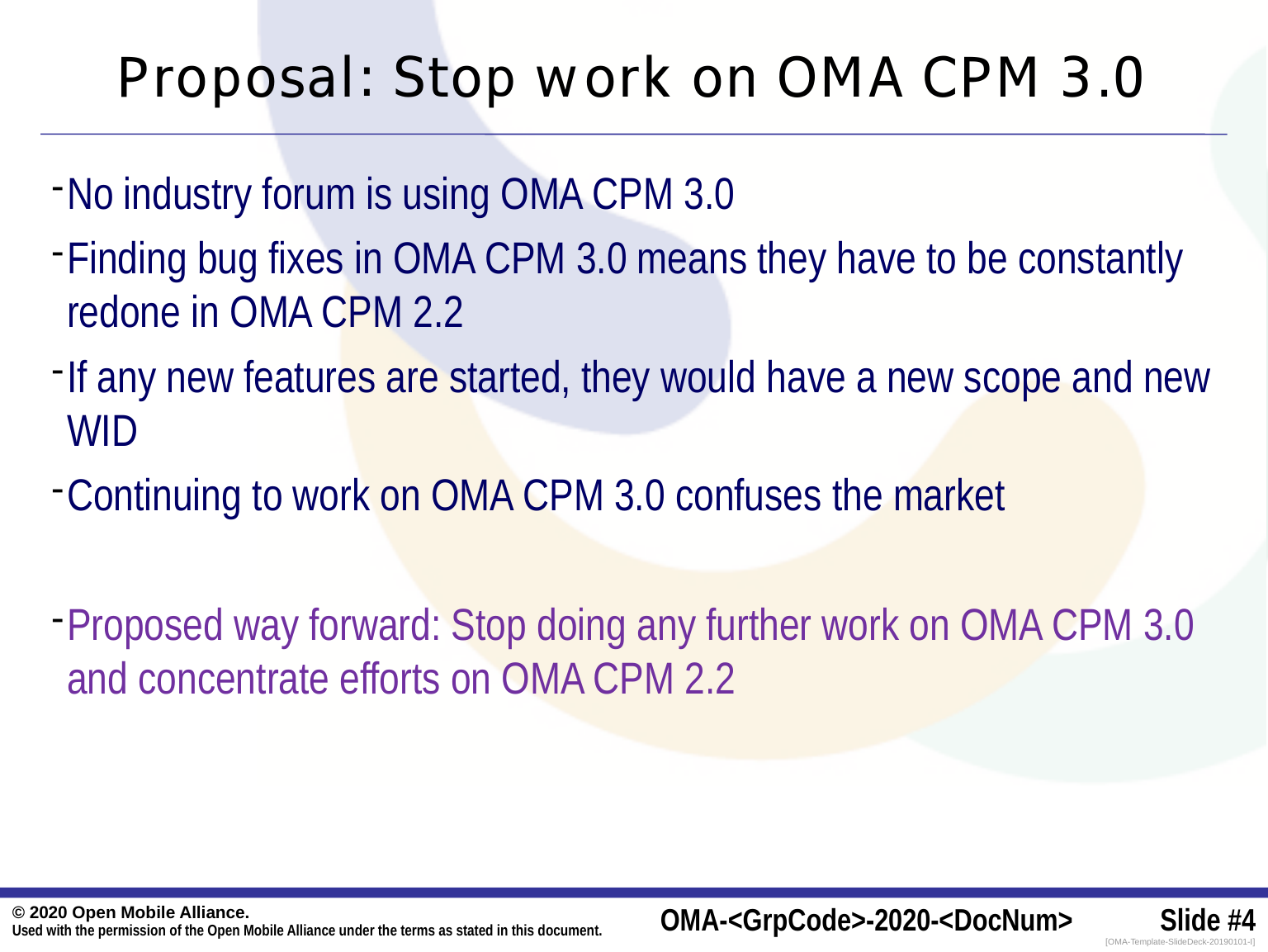

# Proposal: Stop work on OMA CPM 3.0
No industry forum is using OMA CPM 3.0
Finding bug fixes in OMA CPM 3.0 means they have to be constantly redone in OMA CPM 2.2
If any new features are started, they would have a new scope and new WID
Continuing to work on OMA CPM 3.0 confuses the market

Proposed way forward: Stop doing any further work on OMA CPM 3.0 and concentrate efforts on OMA CPM 2.2